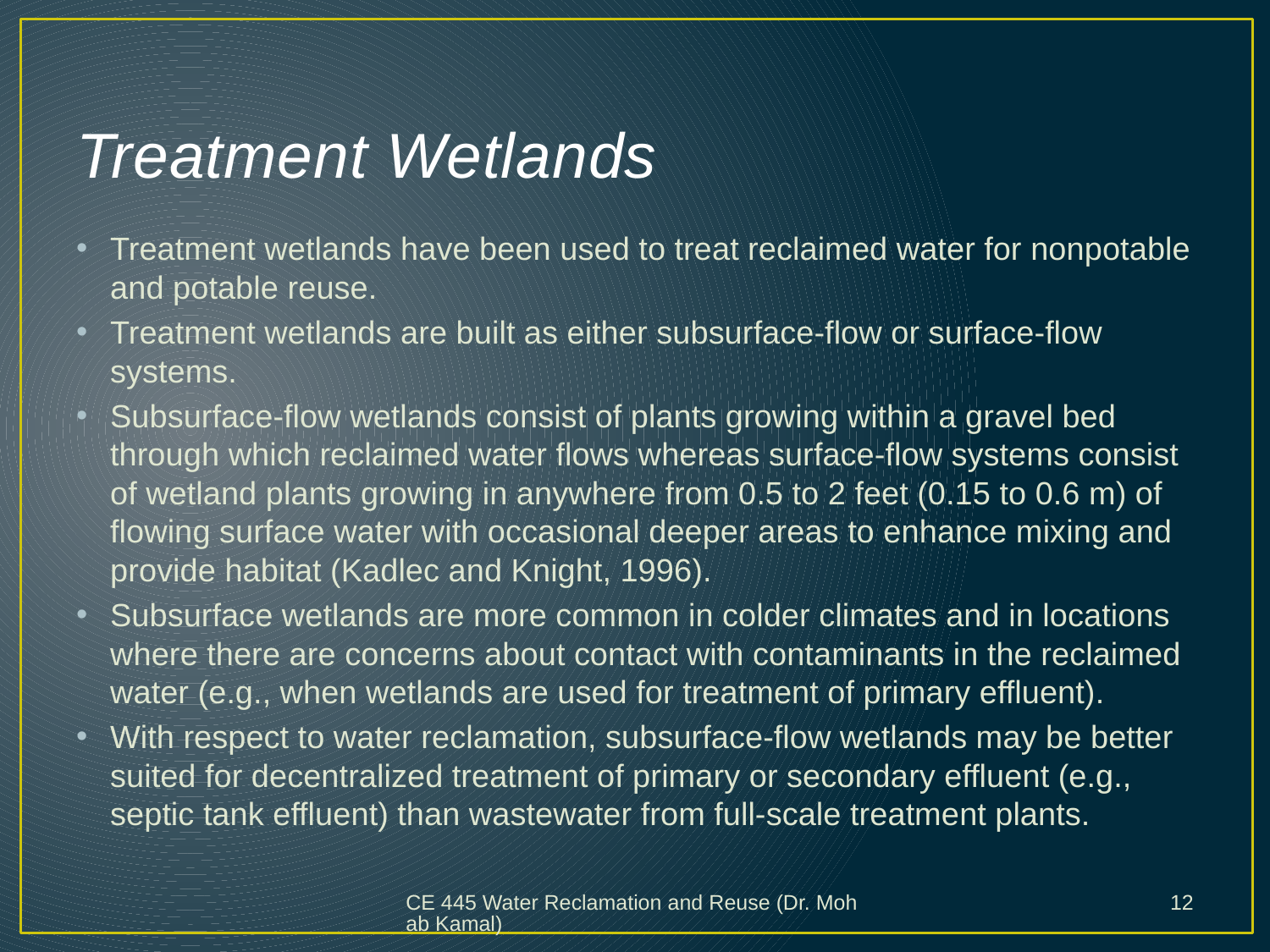

# Treatment Wetlands
Treatment wetlands have been used to treat reclaimed water for nonpotable and potable reuse.
Treatment wetlands are built as either subsurface-flow or surface-flow systems.
Subsurface-flow wetlands consist of plants growing within a gravel bed through which reclaimed water flows whereas surface-flow systems consist of wetland plants growing in anywhere from 0.5 to 2 feet (0.15 to 0.6 m) of flowing surface water with occasional deeper areas to enhance mixing and provide habitat (Kadlec and Knight, 1996).
Subsurface wetlands are more common in colder climates and in locations where there are concerns about contact with contaminants in the reclaimed water (e.g., when wetlands are used for treatment of primary effluent).
With respect to water reclamation, subsurface-flow wetlands may be better suited for decentralized treatment of primary or secondary effluent (e.g., septic tank effluent) than wastewater from full-scale treatment plants.
CE 445 Water Reclamation and Reuse (Dr. Mohab Kamal)
12